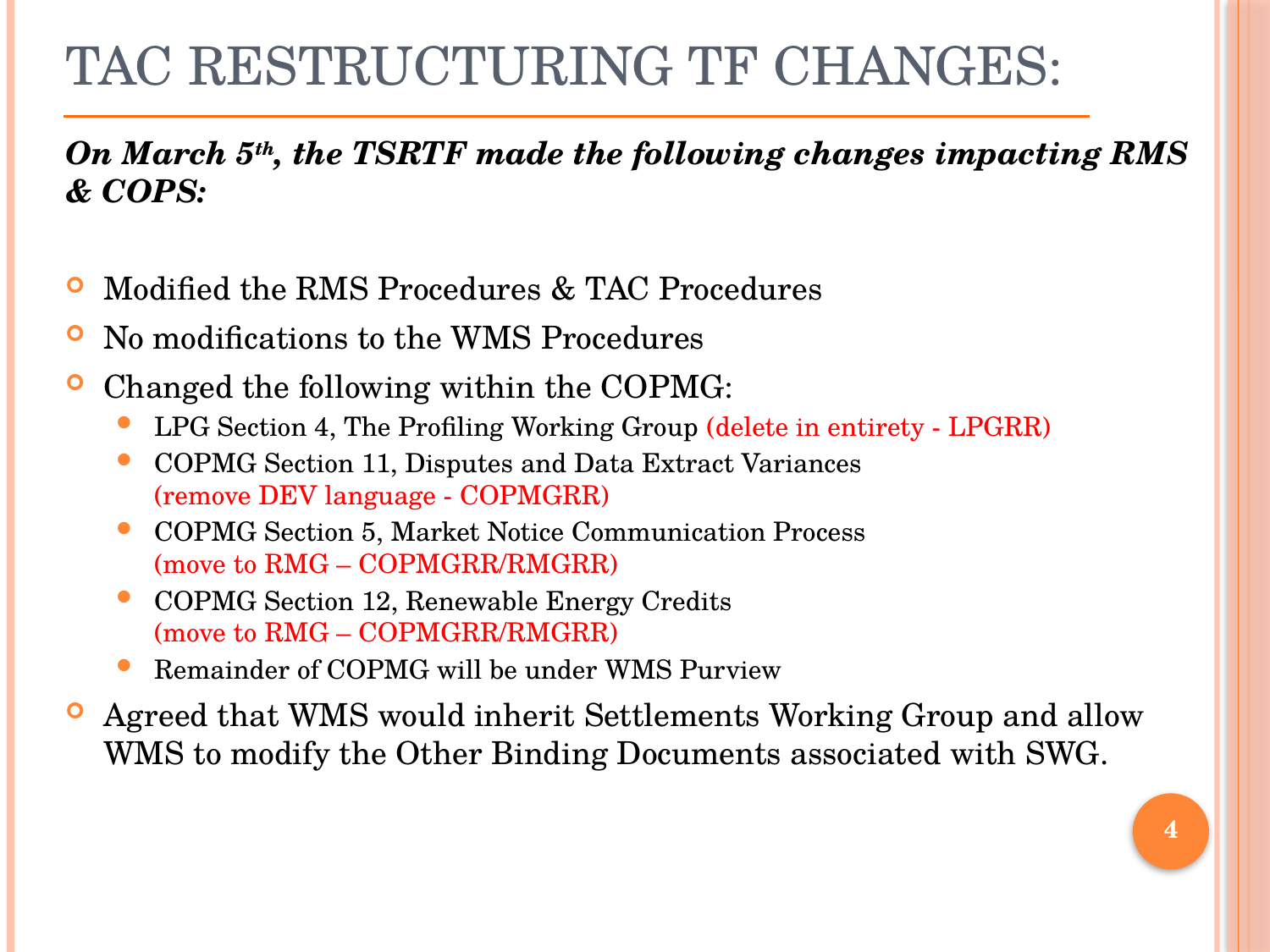

# TAC Restructuring TF Changes:
On March 5th, the TSRTF made the following changes impacting RMS & COPS:

Modified the RMS Procedures & TAC Procedures
No modifications to the WMS Procedures
Changed the following within the COPMG:
LPG Section 4, The Profiling Working Group (delete in entirety - LPGRR)
COPMG Section 11, Disputes and Data Extract Variances
(remove DEV language - COPMGRR)
COPMG Section 5, Market Notice Communication Process
(move to RMG – COPMGRR/RMGRR)
COPMG Section 12, Renewable Energy Credits
(move to RMG – COPMGRR/RMGRR)
Remainder of COPMG will be under WMS Purview
Agreed that WMS would inherit Settlements Working Group and allow WMS to modify the Other Binding Documents associated with SWG.

4